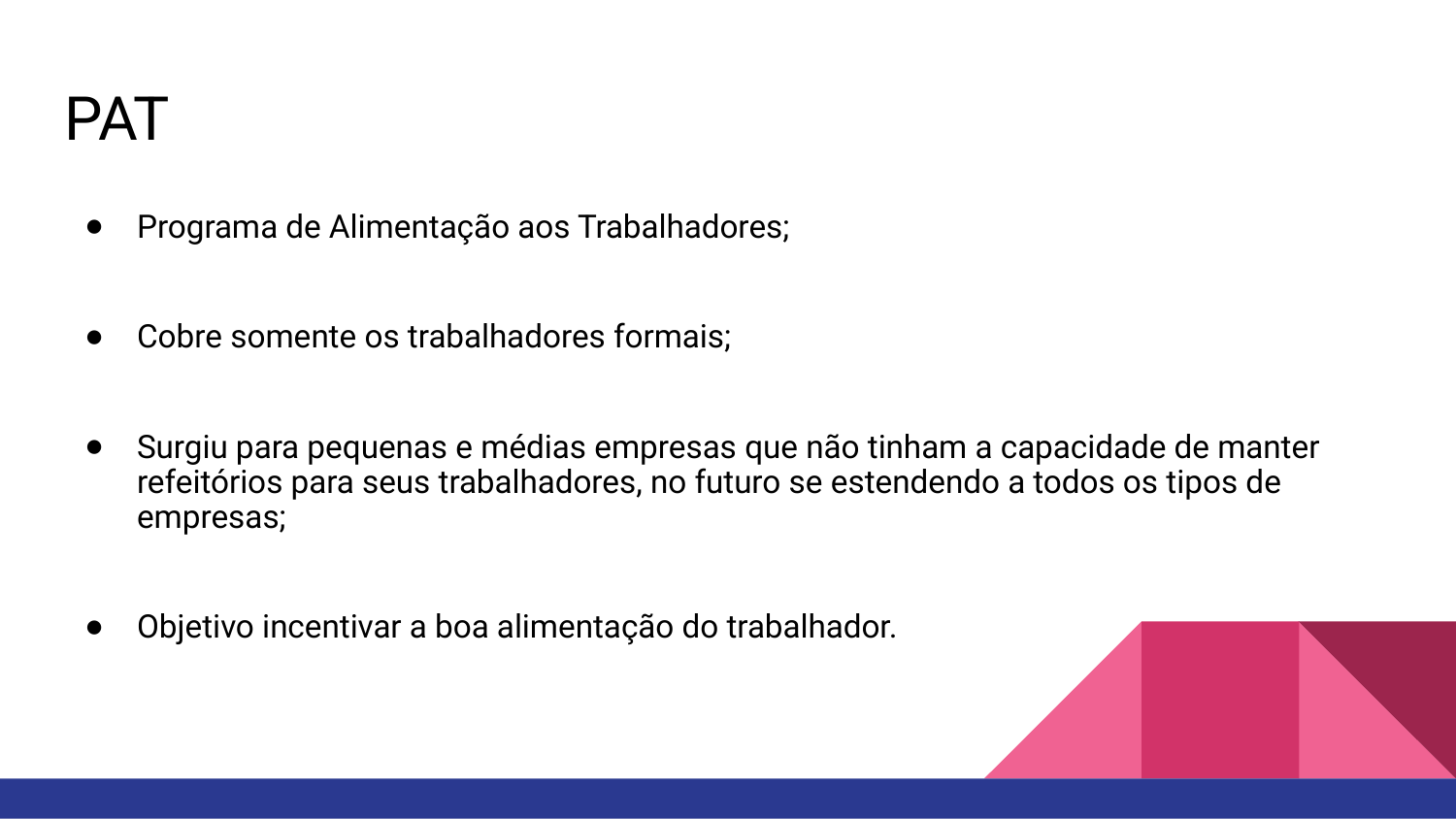

# PAT
Programa de Alimentação aos Trabalhadores;

Cobre somente os trabalhadores formais;

Surgiu para pequenas e médias empresas que não tinham a capacidade de manter refeitórios para seus trabalhadores, no futuro se estendendo a todos os tipos de empresas;

Objetivo incentivar a boa alimentação do trabalhador.